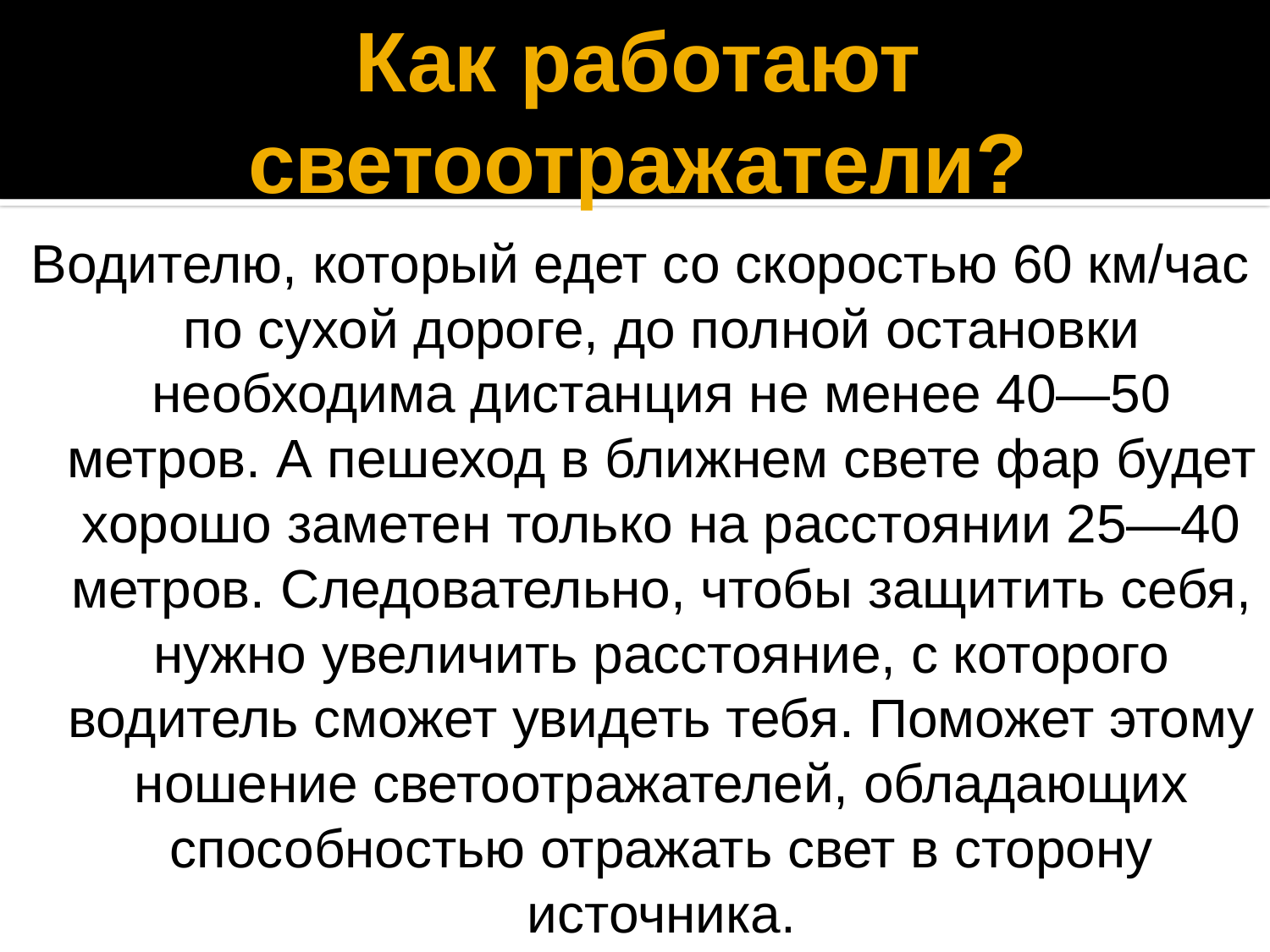

# Как работают светоотражатели?
Водителю, который едет со скоростью 60 км/час по сухой дороге, до полной остановки необходима дистанция не менее 40—50 метров. А пешеход в ближнем свете фар будет хорошо заметен только на расстоянии 25—40 метров. Следовательно, чтобы защитить себя, нужно увеличить расстояние, с которого водитель сможет увидеть тебя. Поможет этому ношение светоотражателей, обладающих способностью отражать свет в сторону источника.